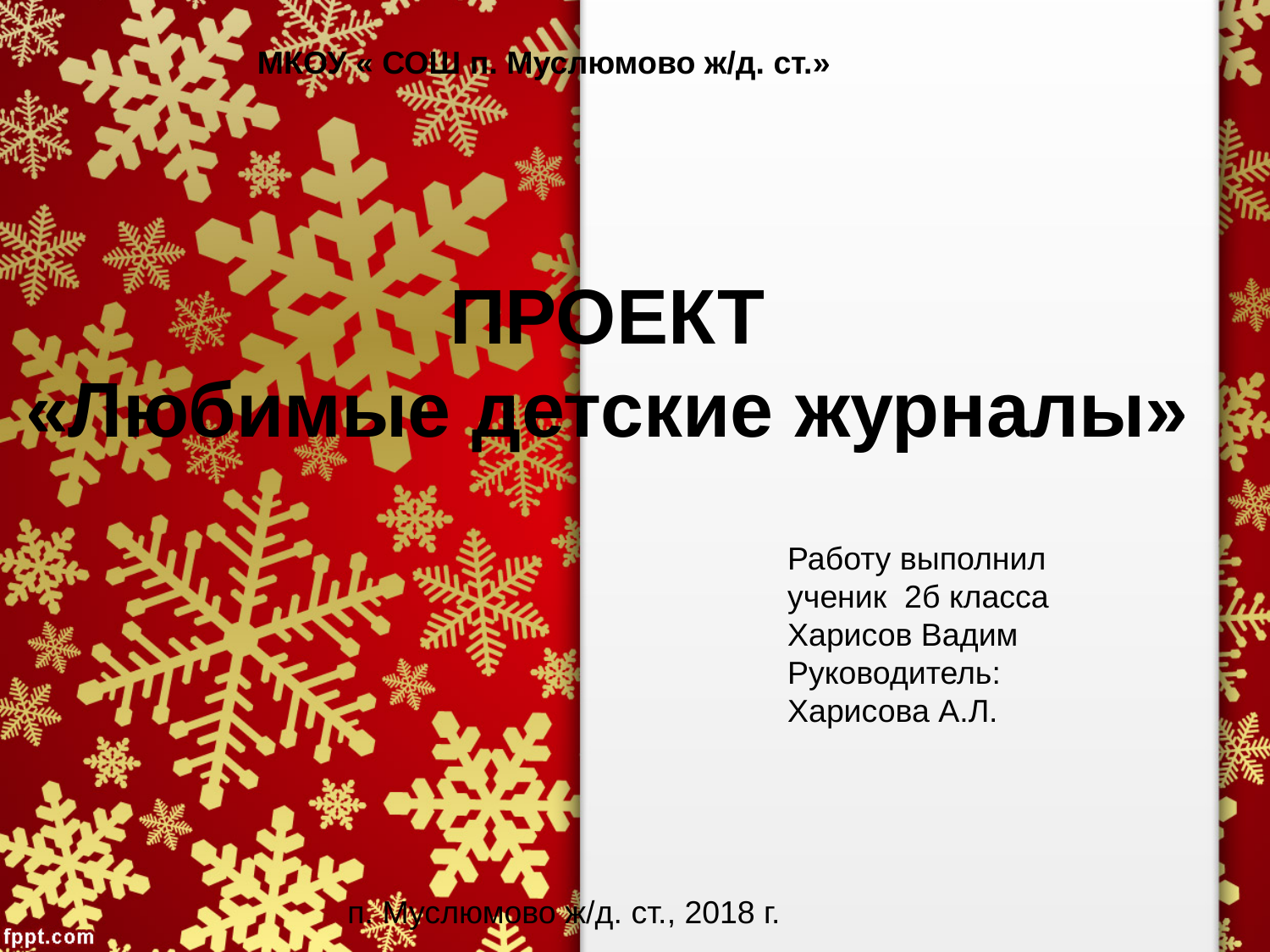

МКОУ « СОШ п. Муслюмово ж/д. ст.»
# ПРОЕКТ «Любимые детские журналы»

Работу выполнил ученик  2б класса
Харисов Вадим
Руководитель: Харисова А.Л.

п. Муслюмово ж/д. ст., 2018 г.